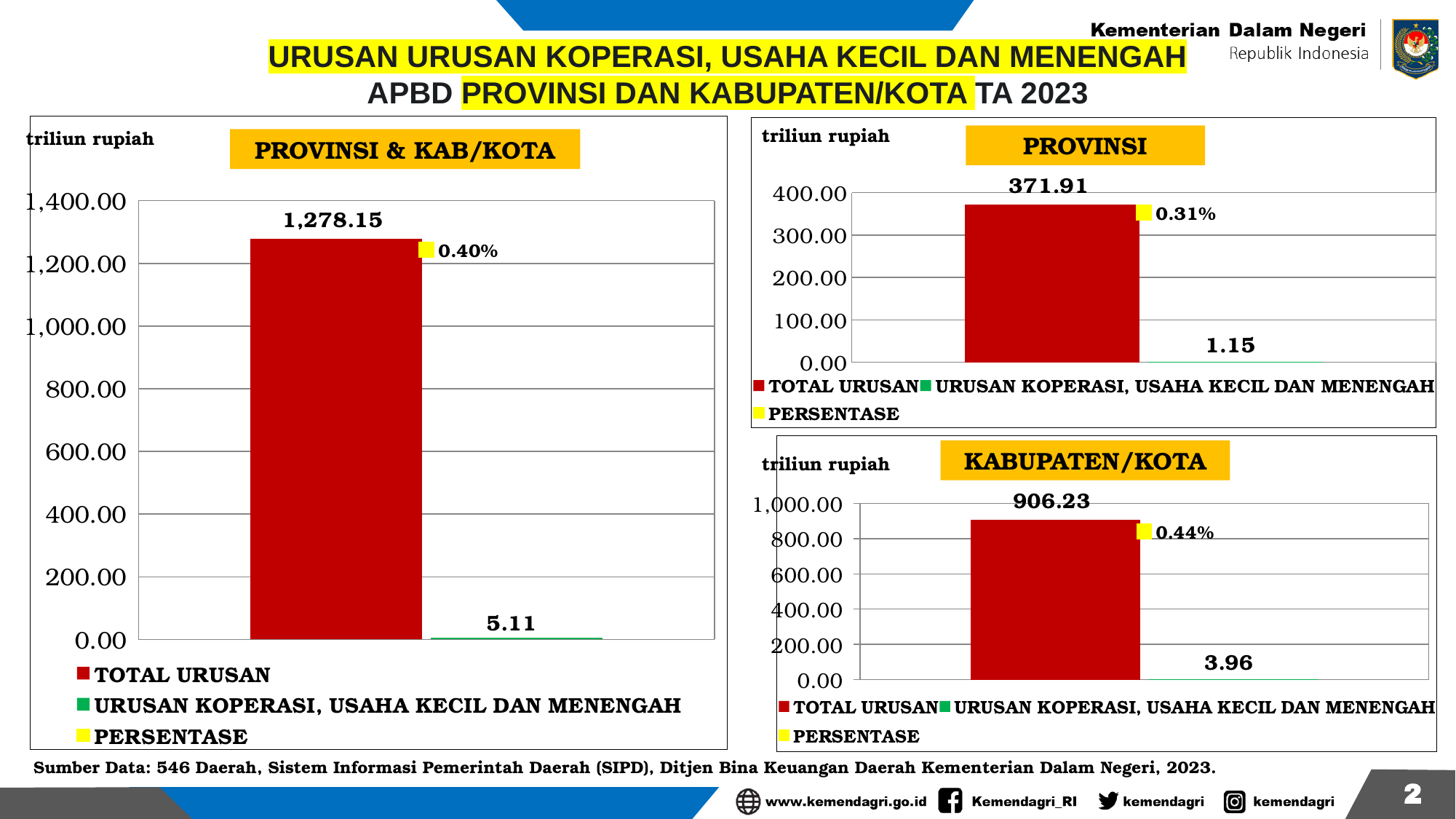

URUSAN URUSAN KOPERASI, USAHA KECIL DAN MENENGAH
APBD PROVINSI DAN KABUPATEN/KOTA TA 2023
triliun rupiah

### Chart

| Category | TOTAL URUSAN | URUSAN KOPERASI, USAHA KECIL DAN MENENGAH | PERSENTASE |
|---|---|---|---|
| URUSAN PERTANIAN DAN PERKEBUNAN | 1278.145580782015 | 5.109999999999999 | 0.003997979633019205 |

### Chart

| Category | TOTAL URUSAN | URUSAN KOPERASI, USAHA KECIL DAN MENENGAH | PERSENTASE |
|---|---|---|---|
| URUSAN PERTANIAN DAN PERKEBUNAN | 371.913968548594 | 1.146545862062 | 0.003082825489282995 |
triliun rupiah
PROVINSI
PROVINSI & KAB/KOTA

### Chart

| Category | TOTAL URUSAN | URUSAN KOPERASI, USAHA KECIL DAN MENENGAH | PERSENTASE |
|---|---|---|---|
| KAB/KOTA | 906.231612233421 | 3.961165198904 | 0.004371029597104488 |
KABUPATEN/KOTA
triliun rupiah
Sumber Data: 546 Daerah, Sistem Informasi Pemerintah Daerah (SIPD), Ditjen Bina Keuangan Daerah Kementerian Dalam Negeri, 2023.
2